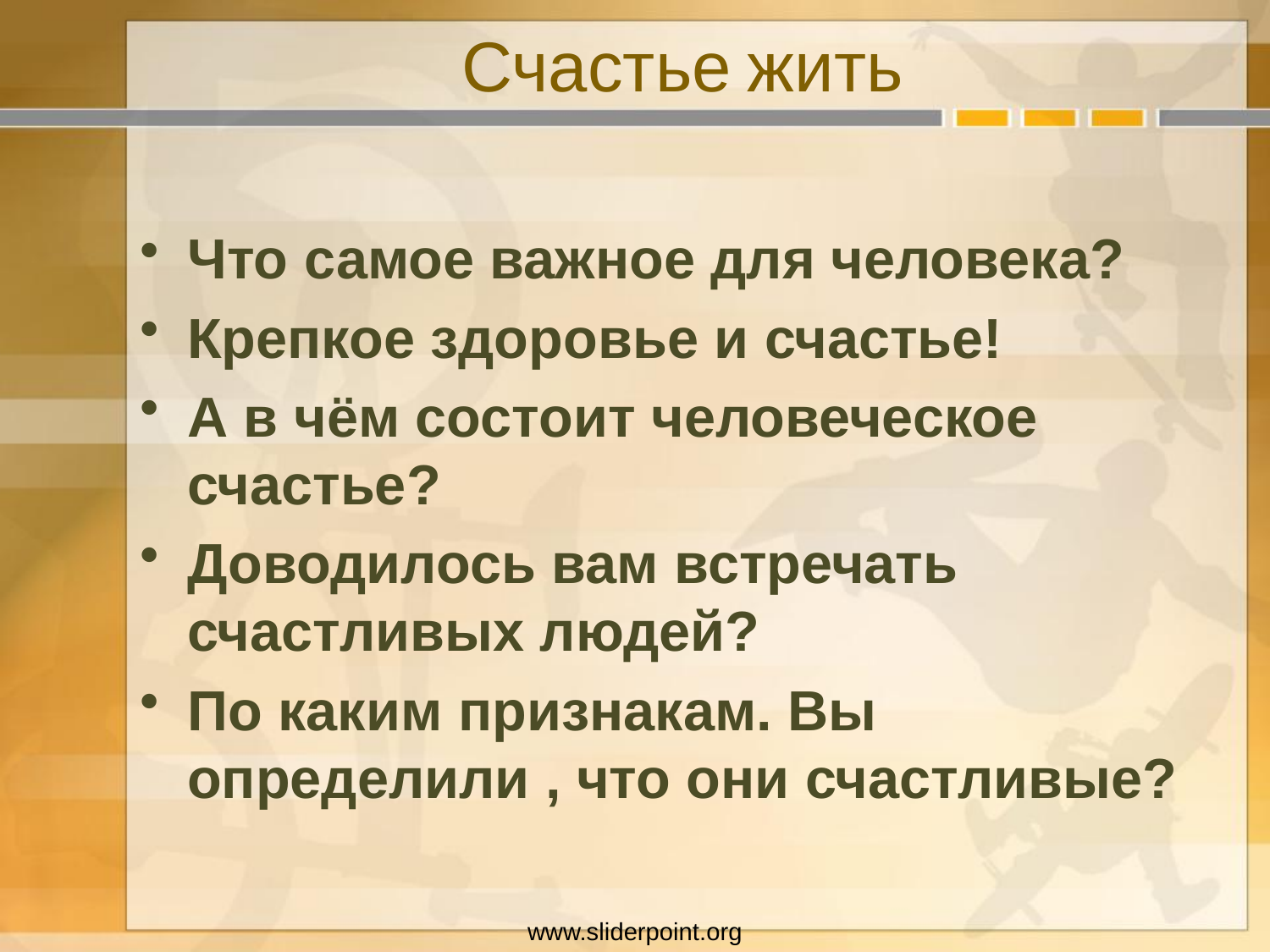

# Счастье жить

Что самое важное для человека?
Крепкое здоровье и счастье!
А в чём состоит человеческое счастье?
Доводилось вам встречать счастливых людей?
По каким признакам. Вы определили , что они счастливые?
www.sliderpoint.org